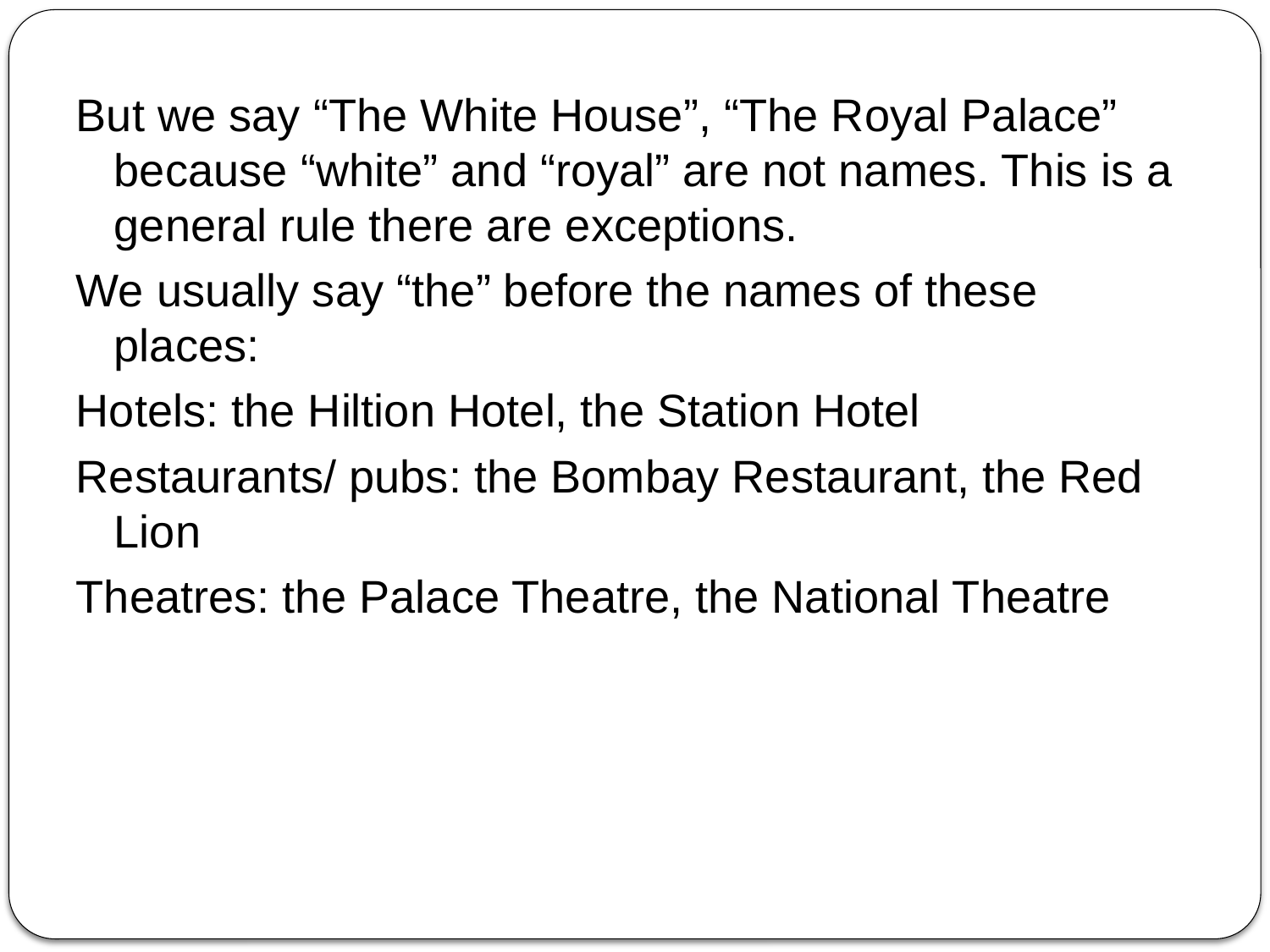

But we say “The White House”, “The Royal Palace” because “white” and “royal” are not names. This is a general rule there are exceptions.
We usually say “the” before the names of these places:
Hotels: the Hiltion Hotel, the Station Hotel
Restaurants/ pubs: the Bombay Restaurant, the Red Lion
Theatres: the Palace Theatre, the National Theatre